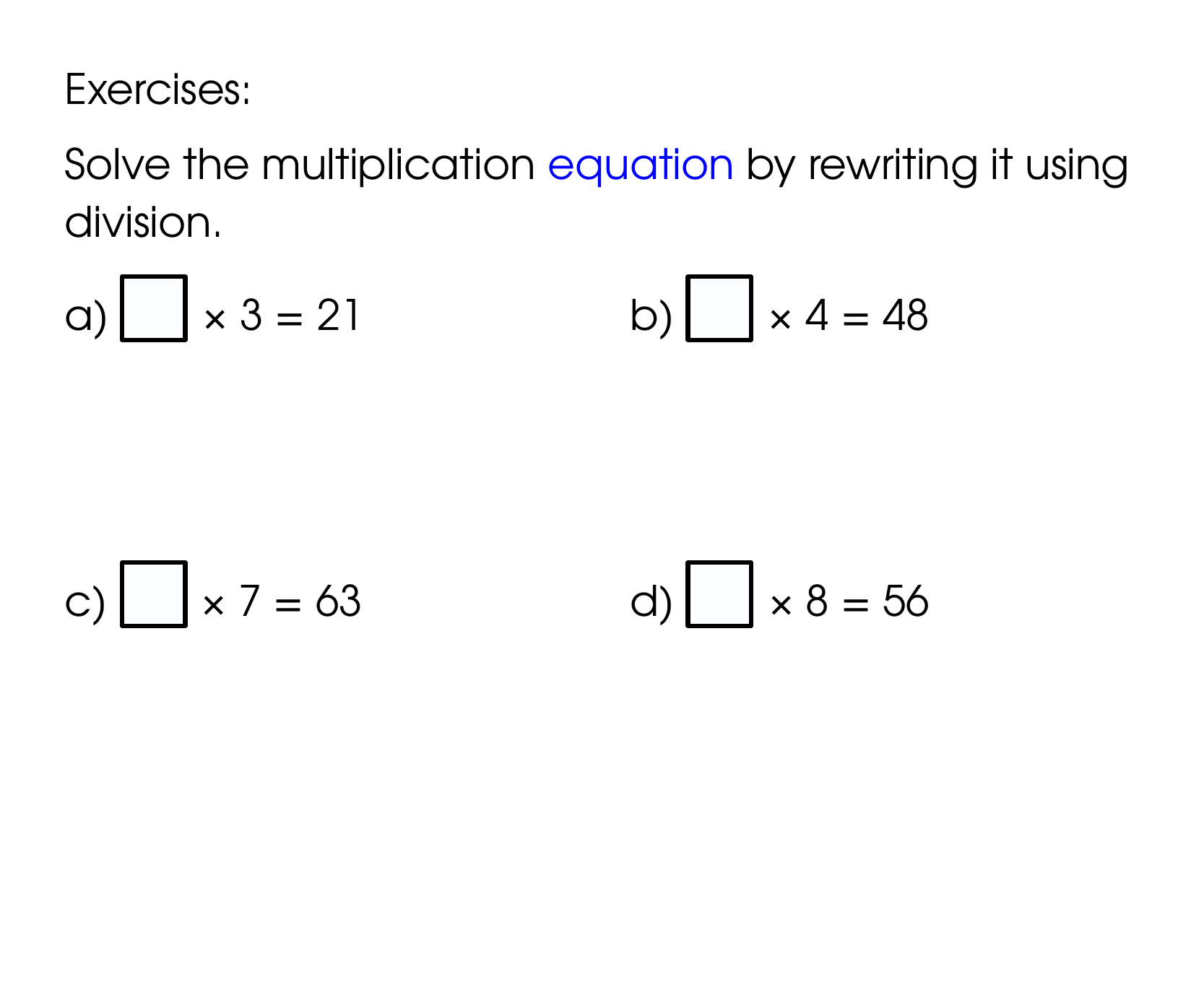

Exercises:
Solve the multiplication equation by rewriting it using division.

a)        × 3 = 21

b)        × 4 = 48

c)        × 7 = 63

d)        × 8 = 56